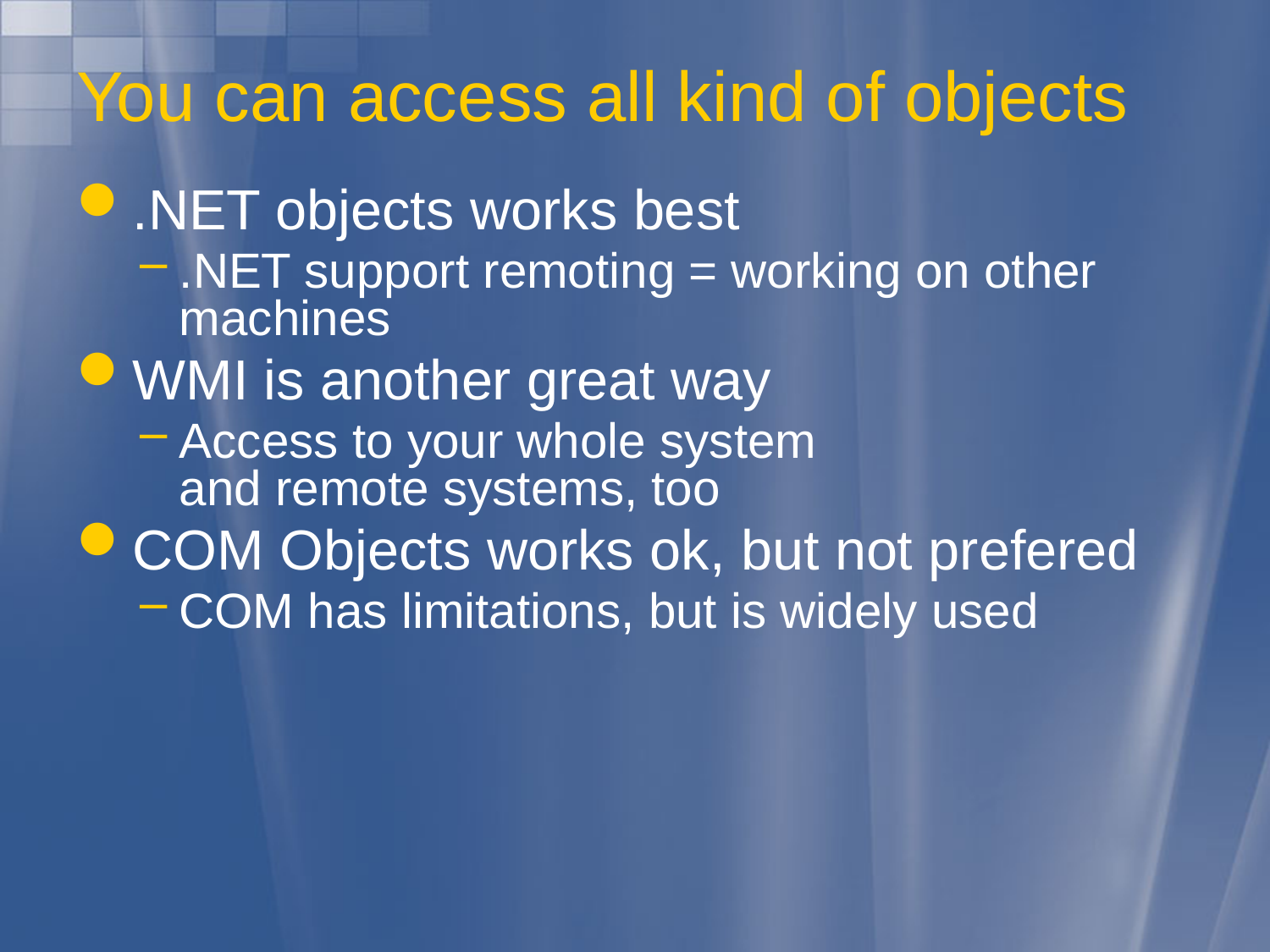

# You can access all kind of objects
.NET objects works best
.NET support remoting = working on other machines
WMI is another great way
Access to your whole system
and remote systems, too
COM Objects works ok, but not prefered
COM has limitations, but is widely used